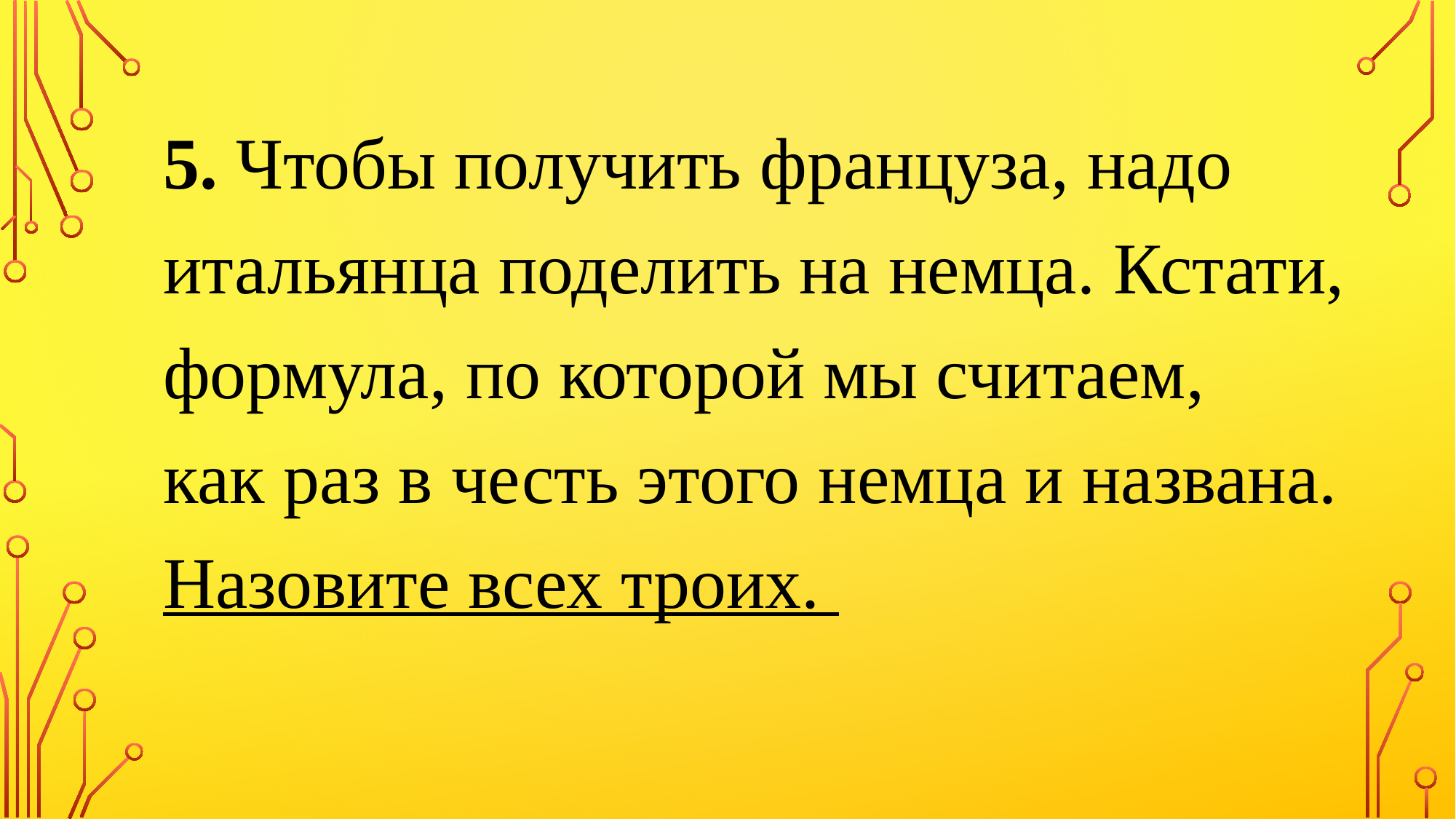

5. Чтобы получить француза, надо итальянца поделить на немца. Кстати, формула, по которой мы считаем,
как раз в честь этого немца и названа.
Назовите всех троих.